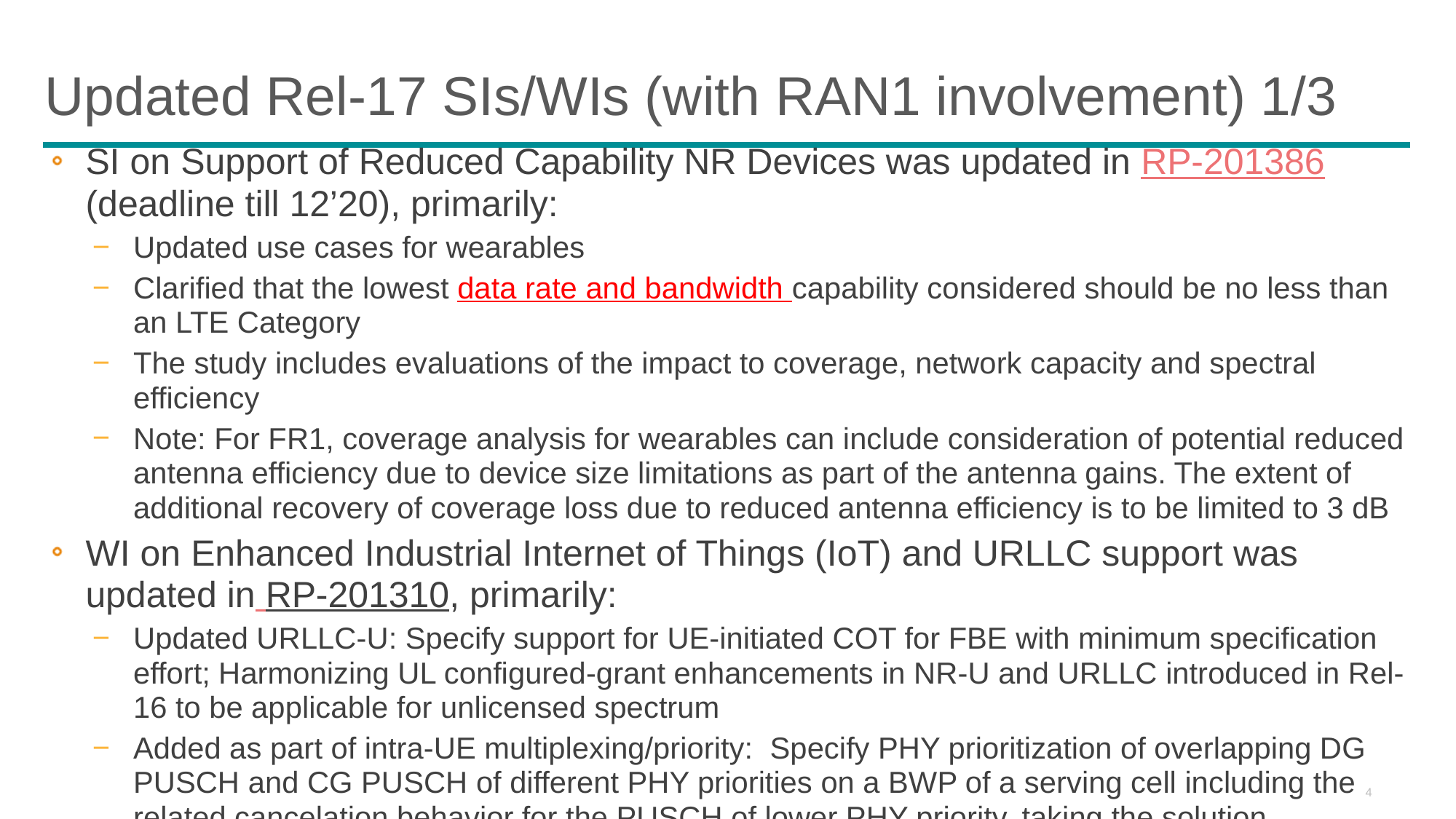

# Updated Rel-17 SIs/WIs (with RAN1 involvement) 1/3
SI on Support of Reduced Capability NR Devices was updated in RP-201386 (deadline till 12’20), primarily:
Updated use cases for wearables
Clarified that the lowest data rate and bandwidth capability considered should be no less than an LTE Category
The study includes evaluations of the impact to coverage, network capacity and spectral efficiency
Note: For FR1, coverage analysis for wearables can include consideration of potential reduced antenna efficiency due to device size limitations as part of the antenna gains. The extent of additional recovery of coverage loss due to reduced antenna efficiency is to be limited to 3 dB
WI on Enhanced Industrial Internet of Things (IoT) and URLLC support was updated in RP-201310, primarily:
Updated URLLC-U: Specify support for UE-initiated COT for FBE with minimum specification effort; Harmonizing UL configured-grant enhancements in NR-U and URLLC introduced in Rel-16 to be applicable for unlicensed spectrum
Added as part of intra-UE multiplexing/priority:  Specify PHY prioritization of overlapping DG PUSCH and CG PUSCH of different PHY priorities on a BWP of a serving cell including the related cancelation behavior for the PUSCH of lower PHY priority, taking the solution developed during Rel-16 as the baseline